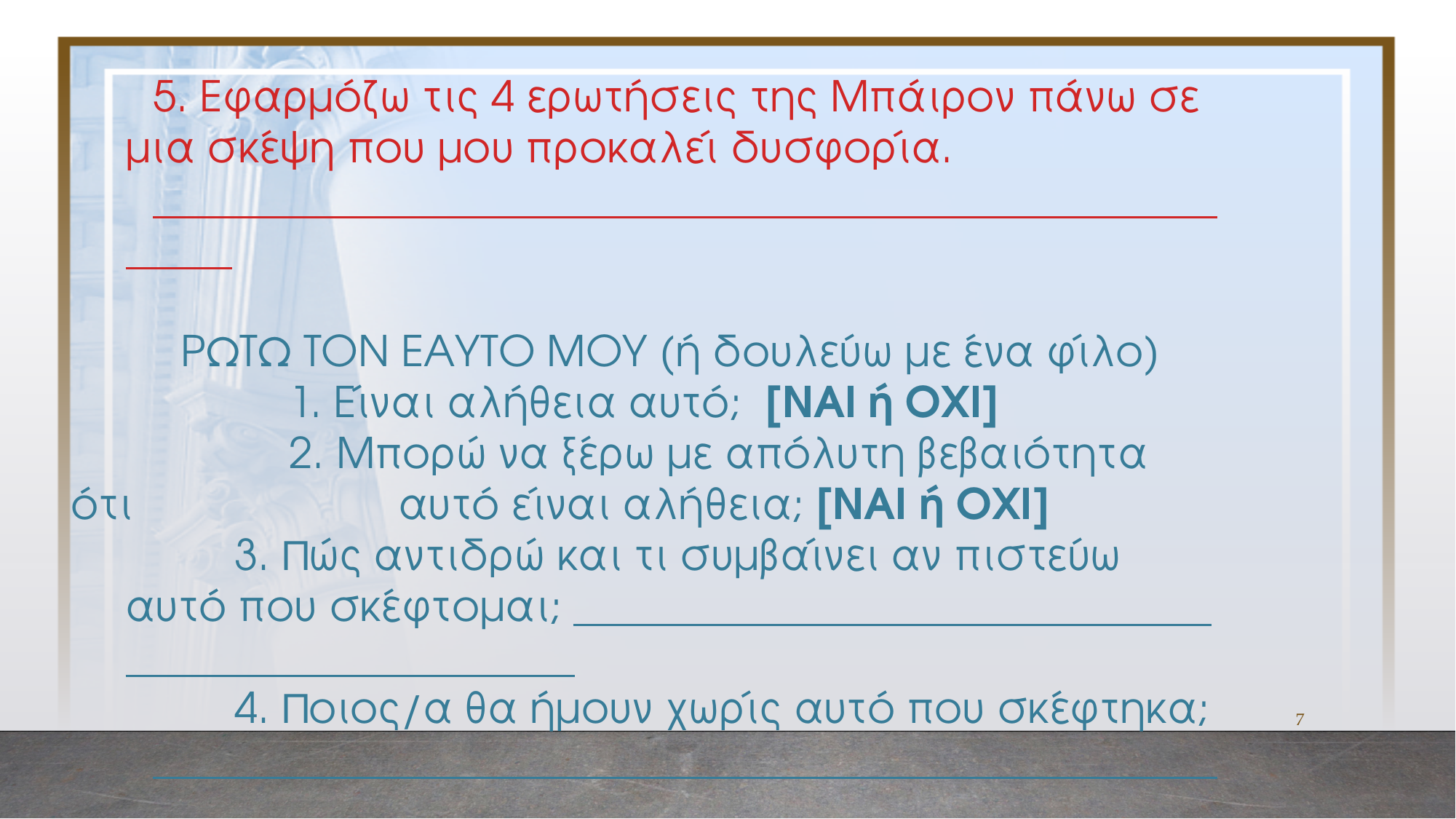

5. Εφαρμόζω τις 4 ερωτήσεις της Μπάιρον πάνω σε μια σκέψη που μου προκαλεί δυσφορία.

       ΡΩΤΩ ΤΟΝ ΕΑΥΤΟ ΜΟΥ (ή δουλεύω με ένα φίλο)
		1. Είναι αλήθεια αυτό;  [ΝΑΙ ή ΟΧΙ]
		2. Μπορώ να ξέρω με απόλυτη βεβαιότητα ότι 			αυτό είναι αλήθεια; [ΝΑΙ ή ΟΧΙ]
	3. Πώς αντιδρώ και τι συμβαίνει αν πιστεύω αυτό που σκέφτομαι;
	4. Ποιος/α θα ήμουν χωρίς αυτό που σκέφτηκα;

7